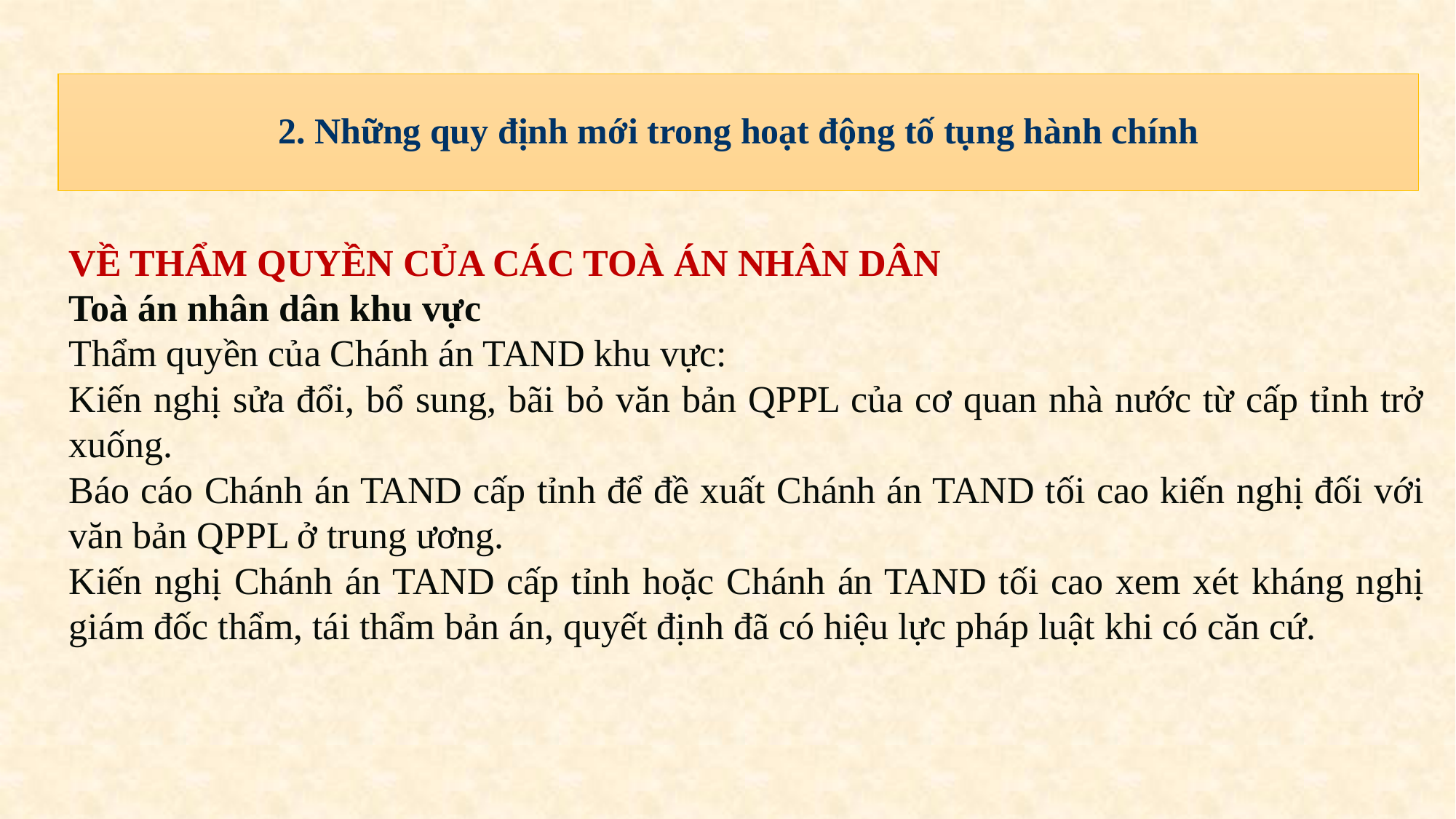

# 2. Những quy định mới trong hoạt động tố tụng hành chính

VỀ THẨM QUYỀN CỦA CÁC TOÀ ÁN NHÂN DÂN
Toà án nhân dân khu vực
Thẩm quyền của Chánh án TAND khu vực:
Kiến nghị sửa đổi, bổ sung, bãi bỏ văn bản QPPL của cơ quan nhà nước từ cấp tỉnh trở xuống.
Báo cáo Chánh án TAND cấp tỉnh để đề xuất Chánh án TAND tối cao kiến nghị đối với văn bản QPPL ở trung ương.
Kiến nghị Chánh án TAND cấp tỉnh hoặc Chánh án TAND tối cao xem xét kháng nghị giám đốc thẩm, tái thẩm bản án, quyết định đã có hiệu lực pháp luật khi có căn cứ.